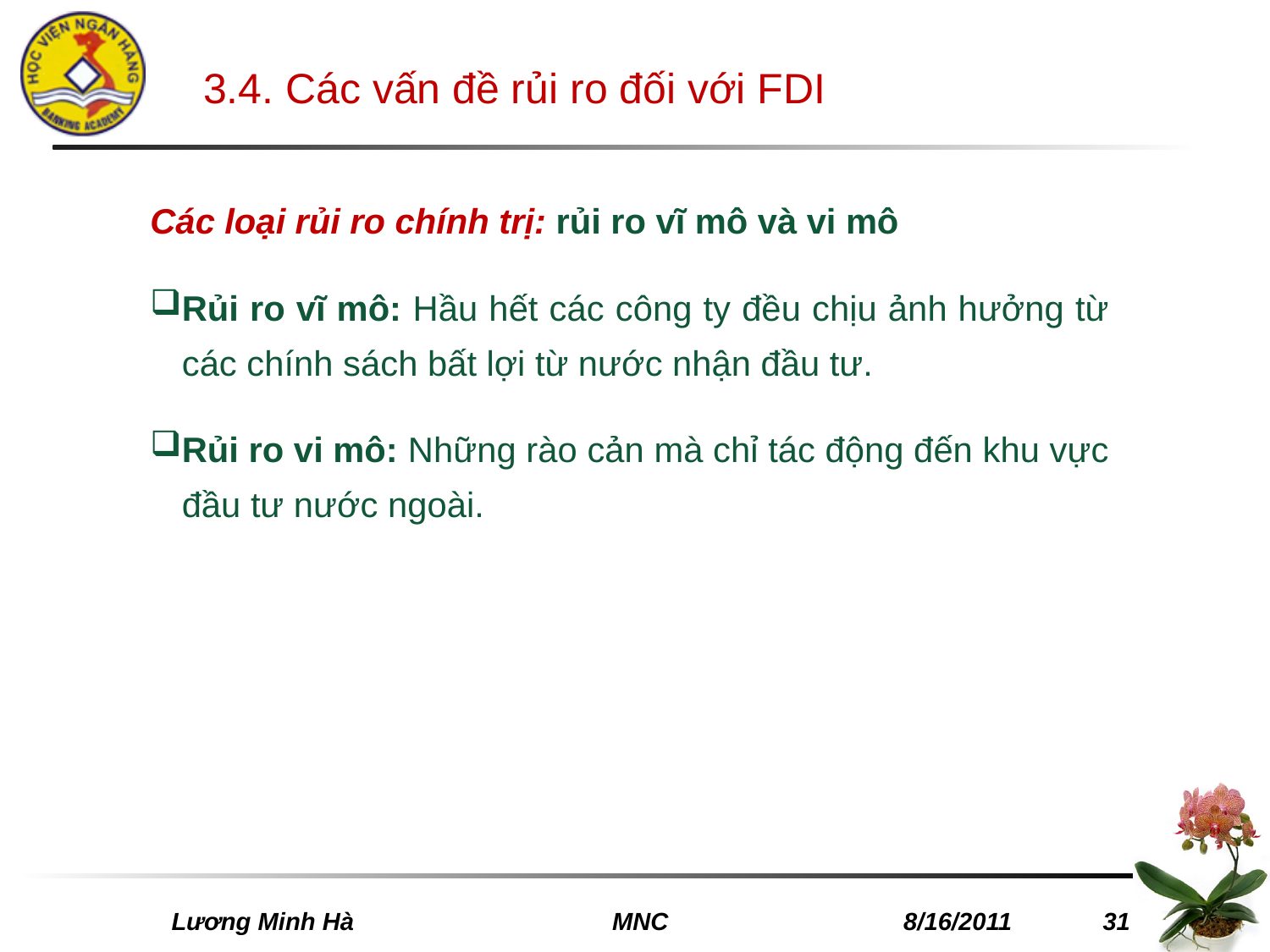

# 3.4. Các vấn đề rủi ro đối với FDI
Các loại rủi ro chính trị: rủi ro vĩ mô và vi mô
Rủi ro vĩ mô: Hầu hết các công ty đều chịu ảnh hưởng từ các chính sách bất lợi từ nước nhận đầu tư.
Rủi ro vi mô: Những rào cản mà chỉ tác động đến khu vực đầu tư nước ngoài.
 Lương Minh Hà